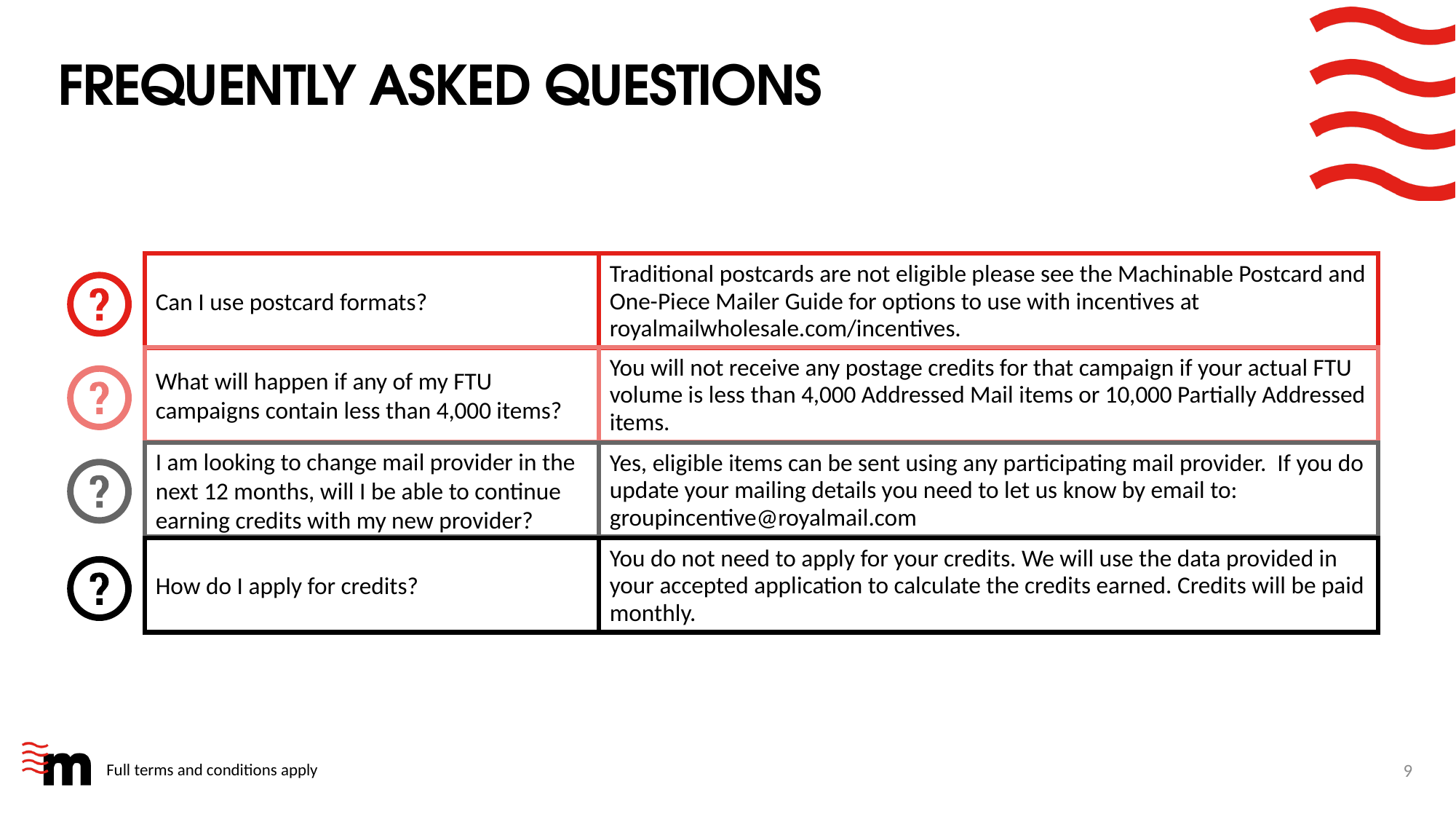

# FREQUENTLY ASKED QUESTIONS

Can I use postcard formats?
Traditional postcards are not eligible please see the Machinable Postcard and One-Piece Mailer Guide for options to use with incentives at royalmailwholesale.com/incentives.

What will happen if any of my FTU campaigns contain less than 4,000 items?
You will not receive any postage credits for that campaign if your actual FTU volume is less than 4,000 Addressed Mail items or 10,000 Partially Addressed items.

I am looking to change mail provider in the next 12 months, will I be able to continue earning credits with my new provider?
Yes, eligible items can be sent using any participating mail provider.  If you do update your mailing details you need to let us know by email to:  groupincentive@royalmail.com

How do I apply for credits?
You do not need to apply for your credits. We will use the data provided in your accepted application to calculate the credits earned. Credits will be paid monthly.

9
Full terms and conditions apply